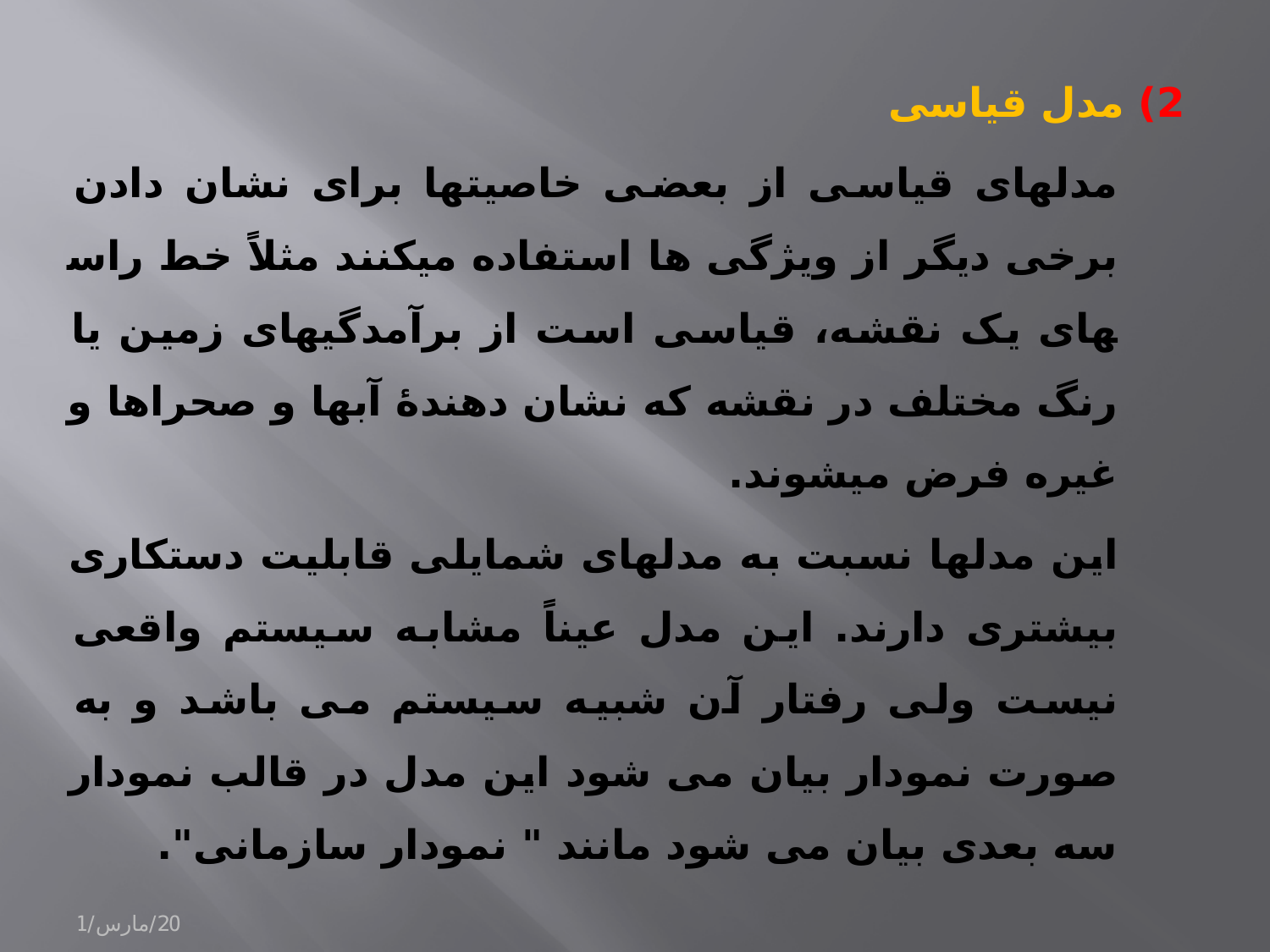

2) مدل قیاسی
مدل­های قیاسی از بعضی خاصیت­ها برای نشان دادن برخی دیگر از ویژگی ها استفاده می­کنند مثلاً خط راس­های یک نقشه، قیاسی است از برآمدگی­های زمین یا رنگ مختلف در نقشه که نشان دهندۀ آب­ها و صحراها و غیره فرض می­شوند.
این مدل­ها نسبت به مدل­های شمایلی قابلیت دستکاری بیشتری دارند. این مدل عیناً مشابه سیستم واقعی نیست ولی رفتار آن شبیه سیستم می باشد و به صورت نمودار بیان می شود این مدل در قالب نمودار سه بعدی بیان می شود مانند " نمودار سازمانی".

20/مارس/1